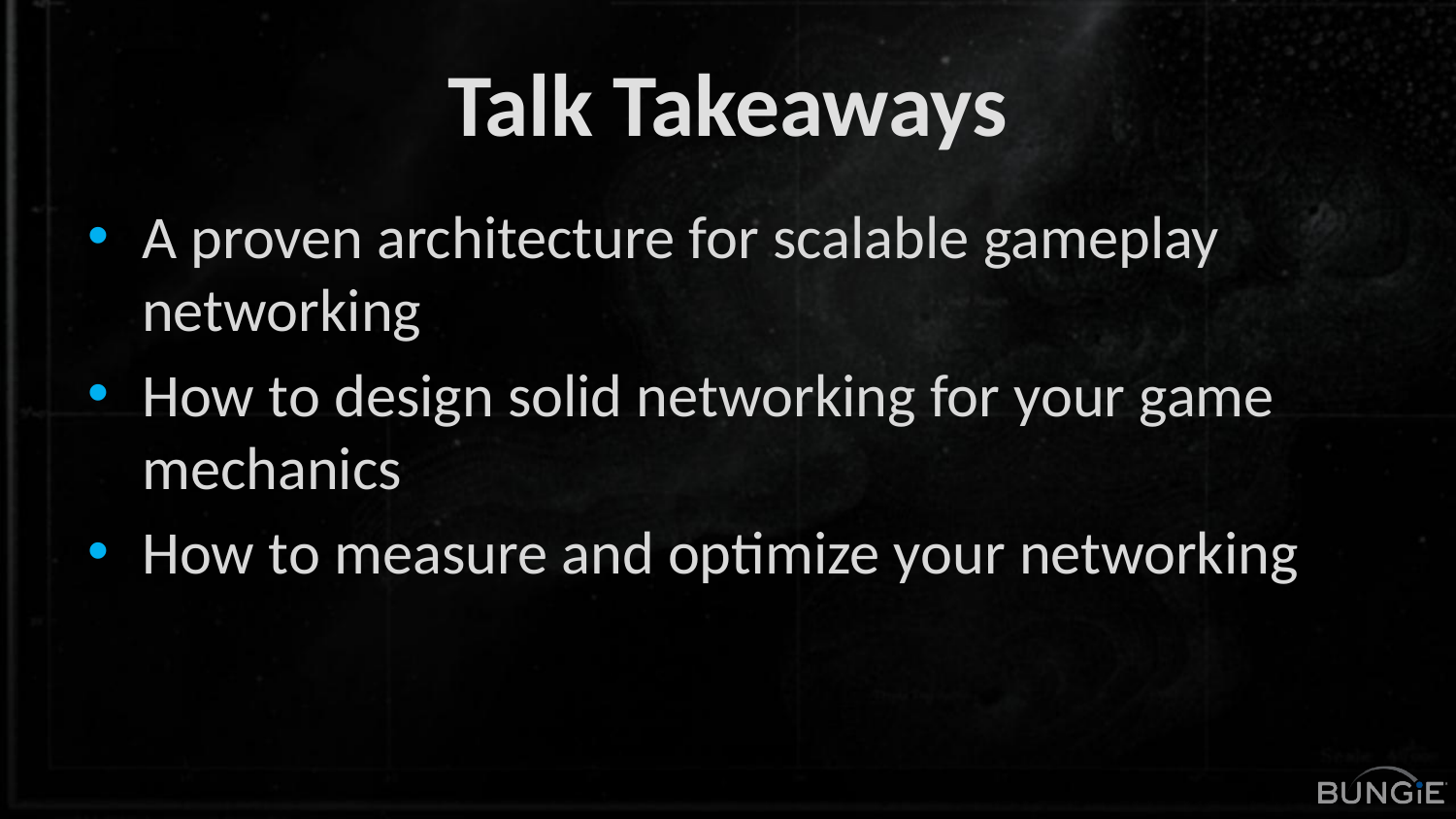

# Talk Takeaways
A proven architecture for scalable gameplay networking
How to design solid networking for your game mechanics
How to measure and optimize your networking